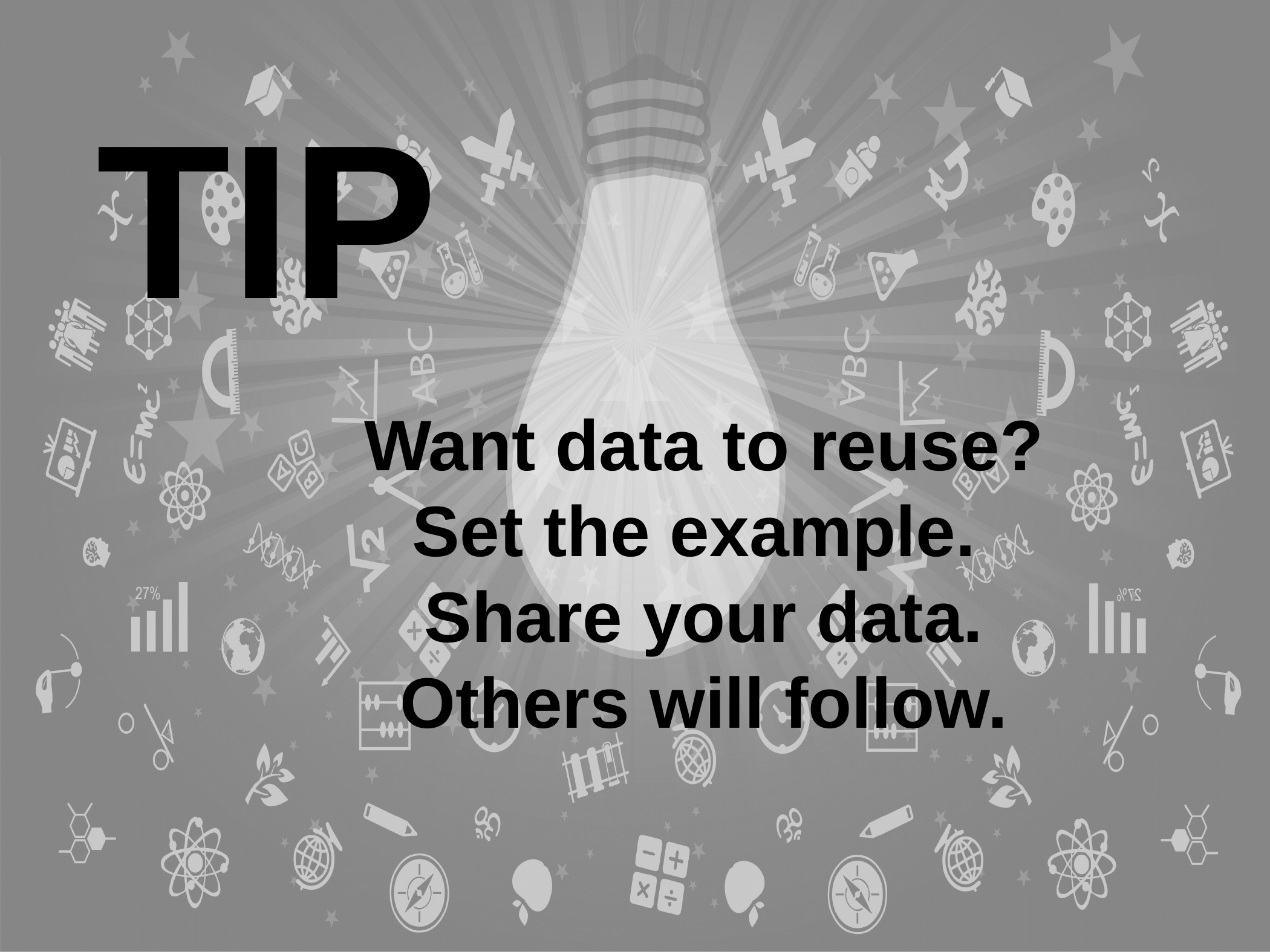

TIP
Want data to reuse?
Set the example.
Share your data.
Others will follow.